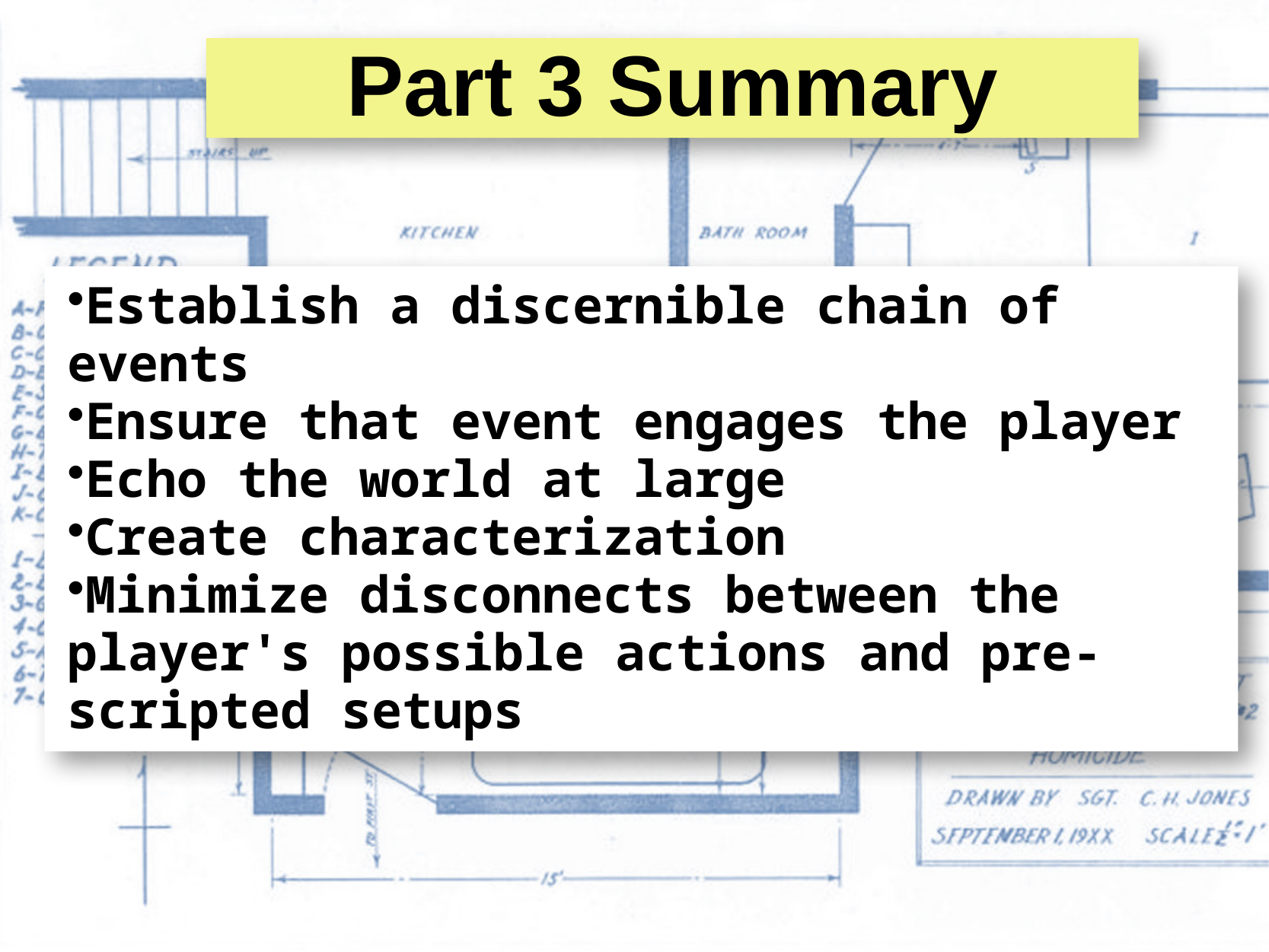

# Part 3 Summary
Establish a discernible chain of events
Ensure that event engages the player
Echo the world at large
Create characterization
Minimize disconnects between the player's possible actions and pre-scripted setups